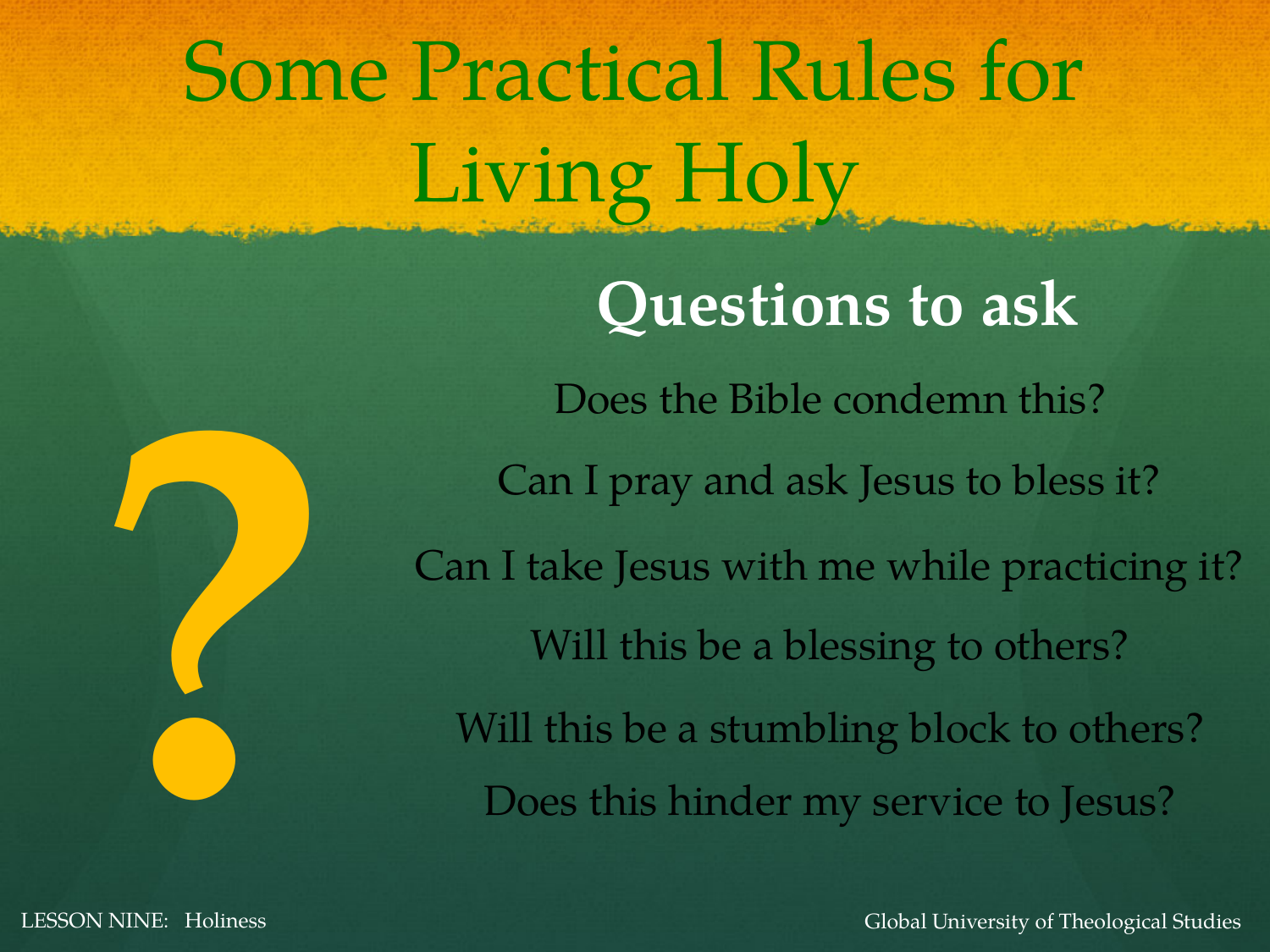

# Some Practical Rules for Living Holy
Questions to ask
?
Does the Bible condemn this?
Can I pray and ask Jesus to bless it?
Can I take Jesus with me while practicing it?
Will this be a blessing to others?
Will this be a stumbling block to others?
Global University of Theological Studies
Does this hinder my service to Jesus?
LESSON NINE:   Holiness